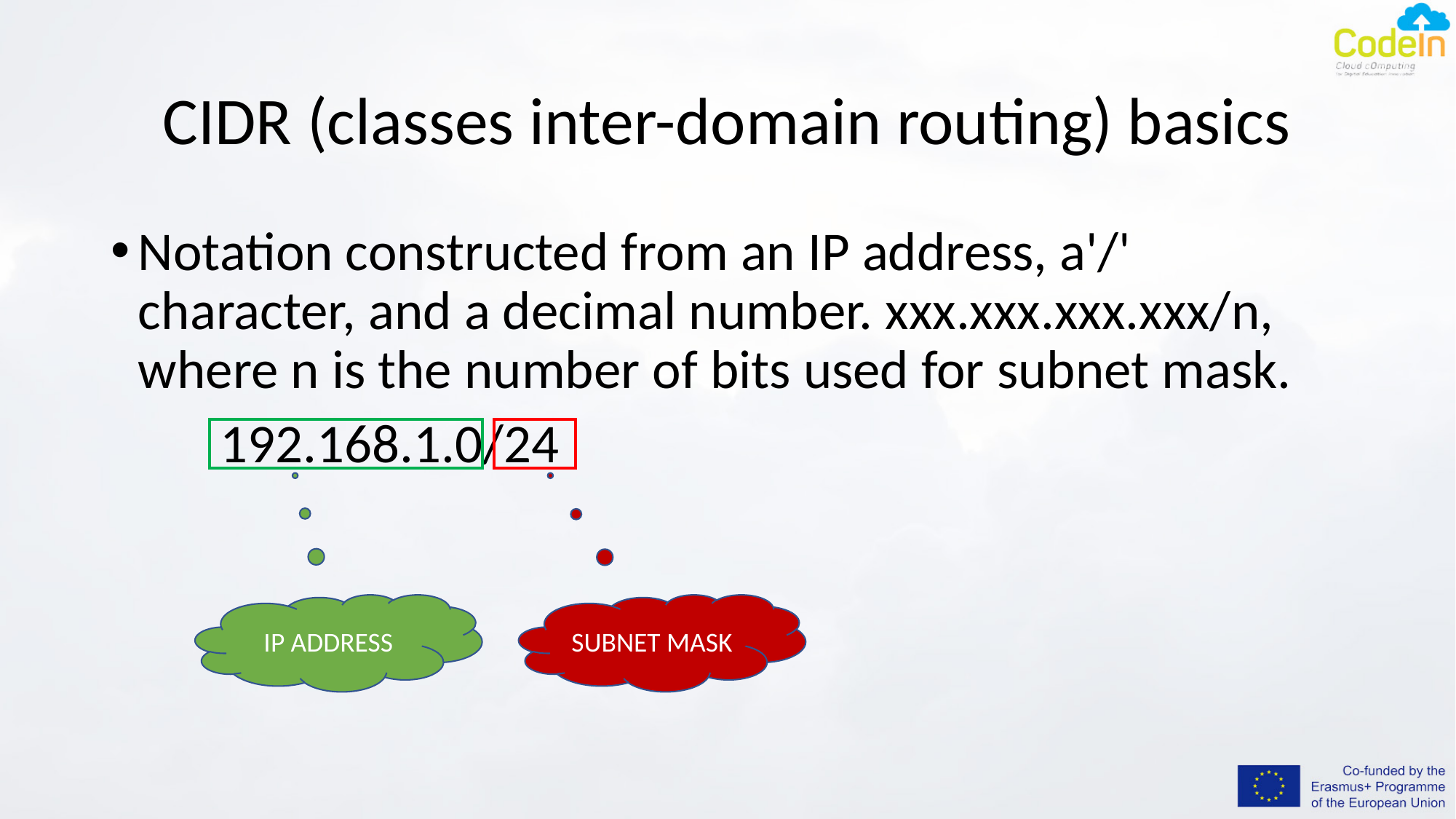

# CIDR (classes inter-domain routing) basics
Notation constructed from an IP address, a'/' character, and a decimal number. xxx.xxx.xxx.xxx/n, where n is the number of bits used for subnet mask.
	192.168.1.0/24

IP ADDRESS
SUBNET MASK